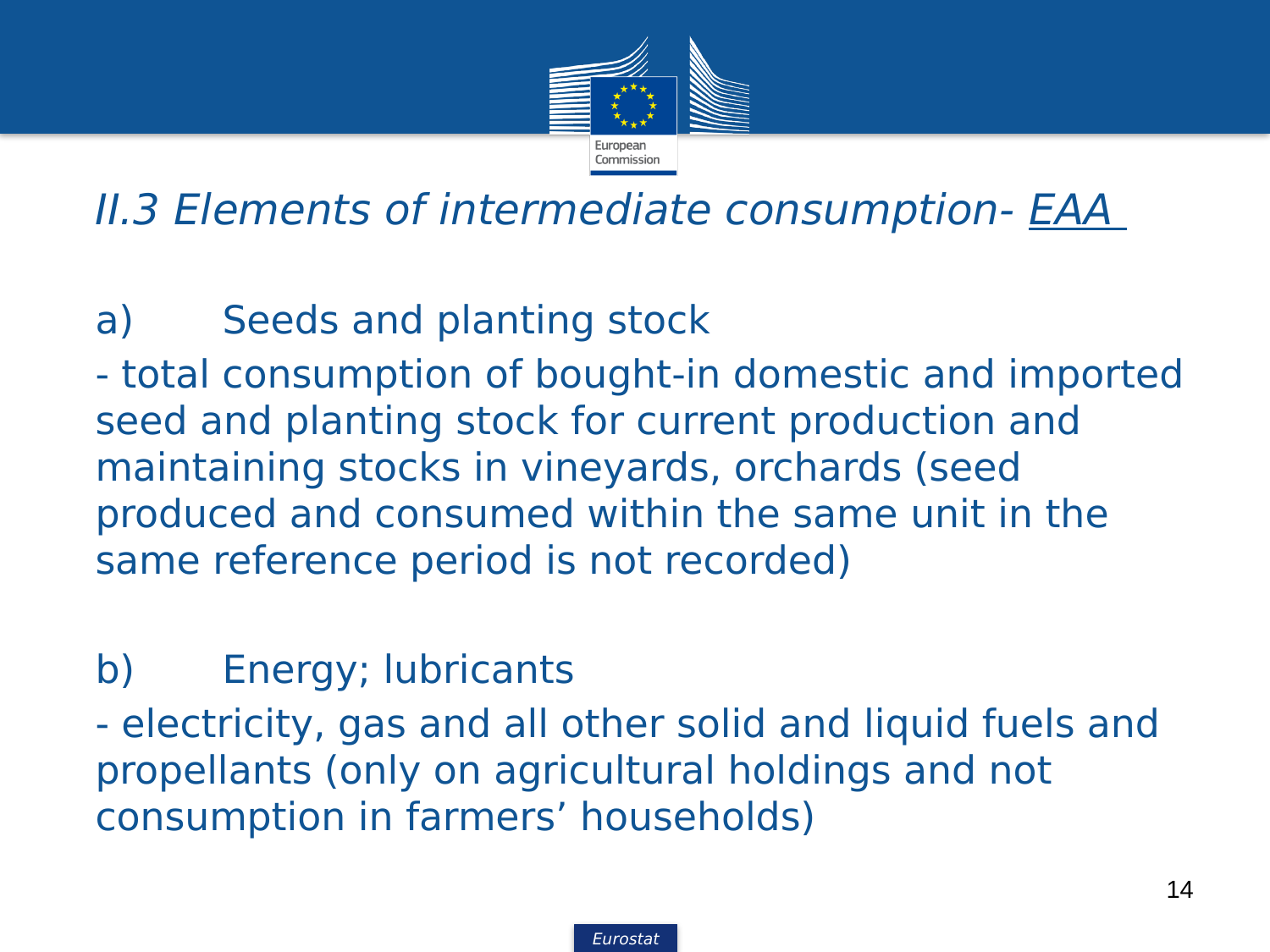

II.3 Elements of intermediate consumption- EAA

a)	Seeds and planting stock
- total consumption of bought-in domestic and imported seed and planting stock for current production and maintaining stocks in vineyards, orchards (seed produced and consumed within the same unit in the same reference period is not recorded)

b)	Energy; lubricants
- electricity, gas and all other solid and liquid fuels and propellants (only on agricultural holdings and not consumption in farmers’ households)
14